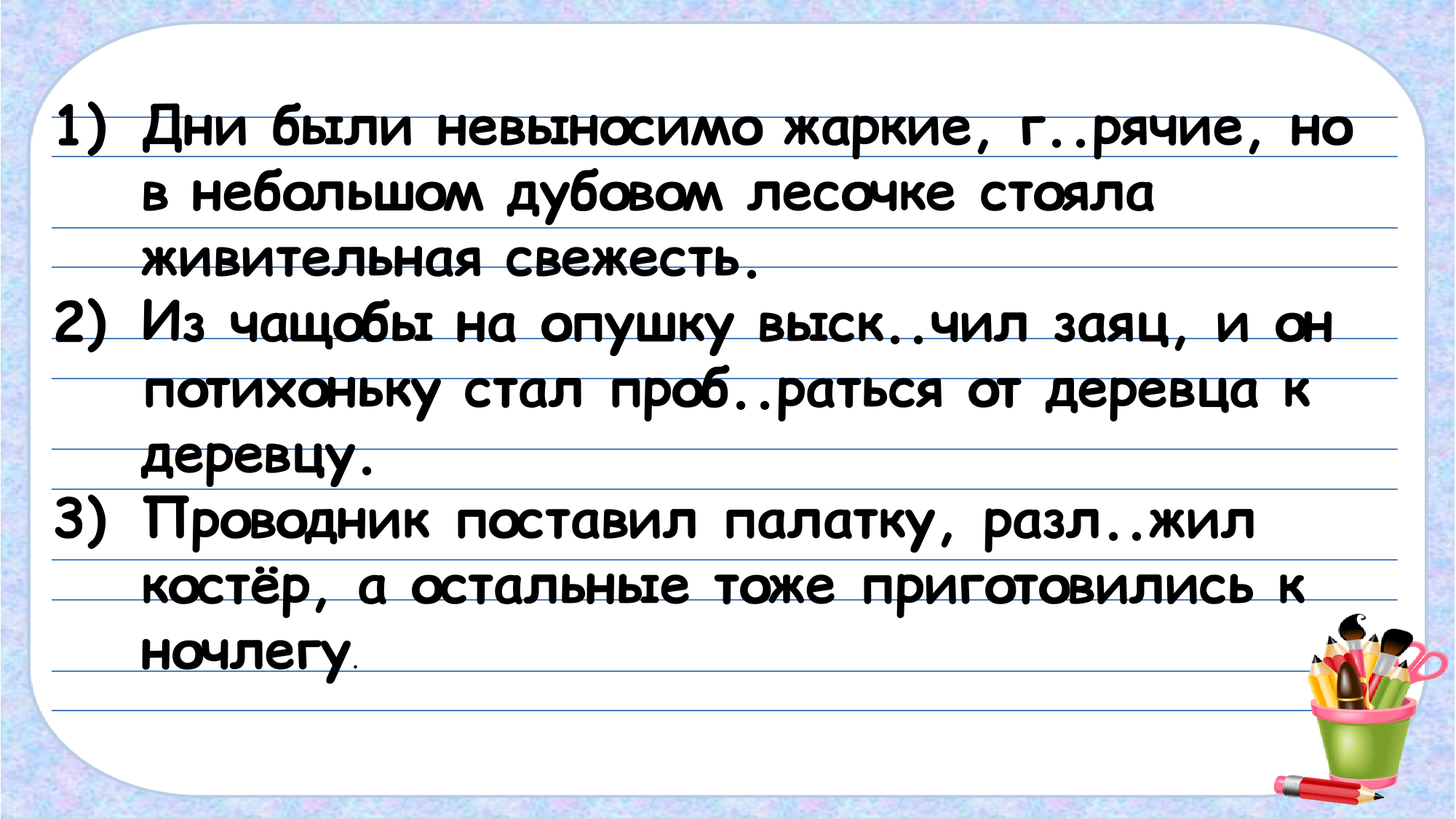

Дни были невыносимо жаркие, г..рячие, но в небольшом дубовом лесочке стояла живительная свежесть.
Из чащобы на опушку выск..чил заяц, и он потихоньку стал проб..раться от деревца к деревцу.
Проводник поставил палатку, разл..жил костёр, а остальные тоже приготовились к ночлегу.